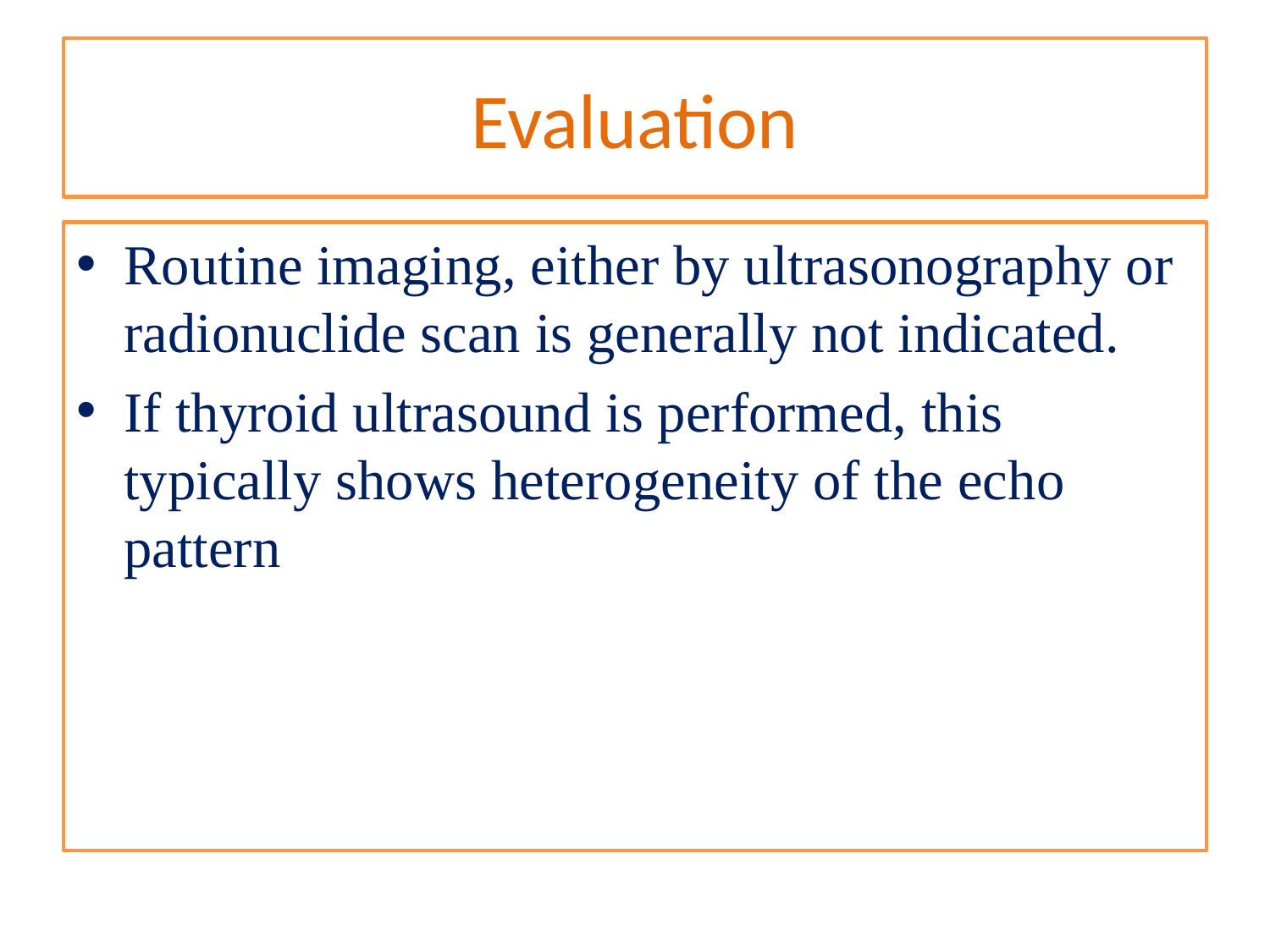

# Evaluation
Routine imaging, either by ultrasonography or radionuclide scan is generally not indicated.
If thyroid ultrasound is performed, this typically shows heterogeneity of the echo pattern